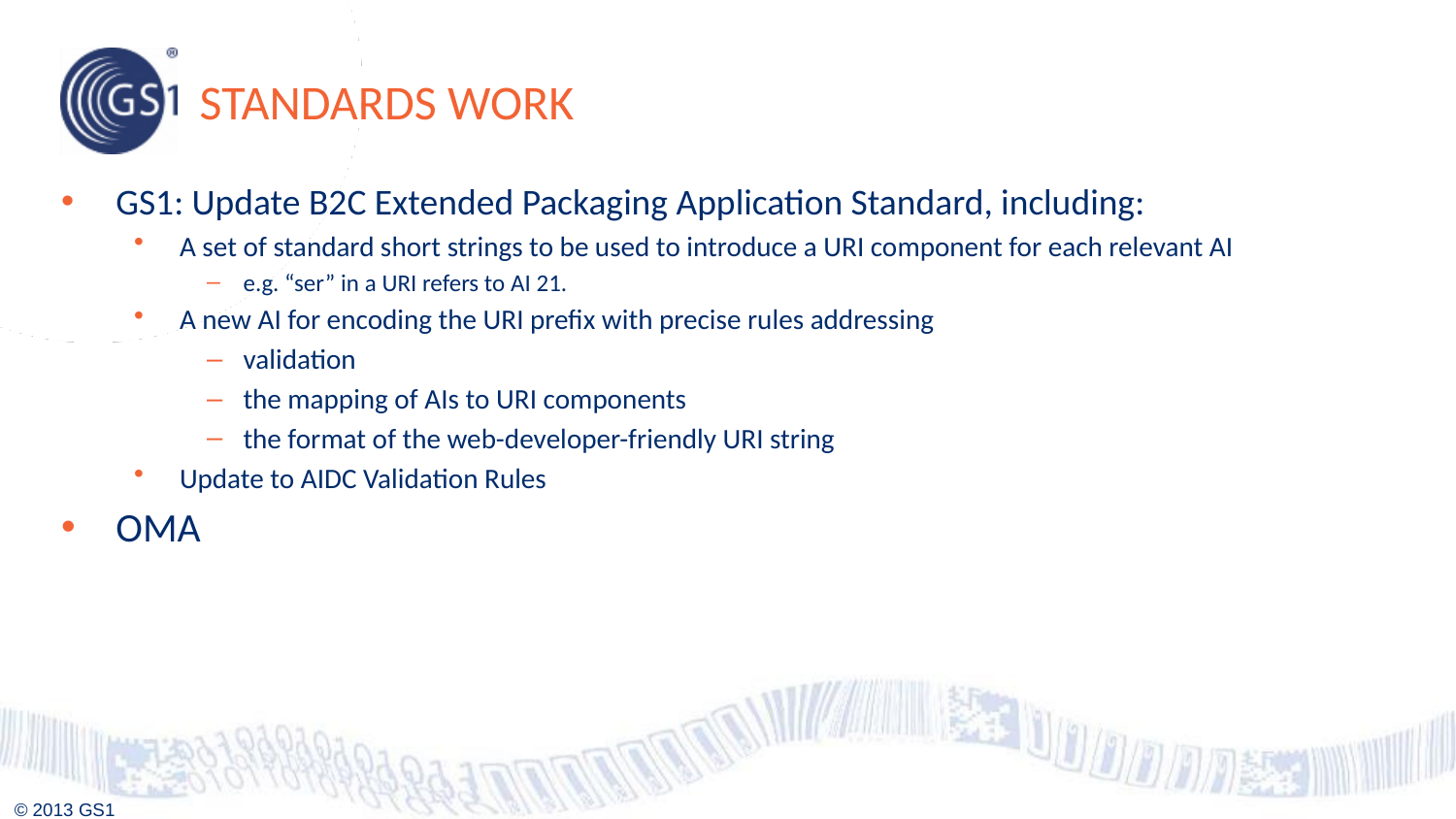

# Standards WORK
GS1: Update B2C Extended Packaging Application Standard, including:
A set of standard short strings to be used to introduce a URI component for each relevant AI
e.g. “ser” in a URI refers to AI 21.
A new AI for encoding the URI prefix with precise rules addressing
validation
the mapping of AIs to URI components
the format of the web-developer-friendly URI string
Update to AIDC Validation Rules
OMA